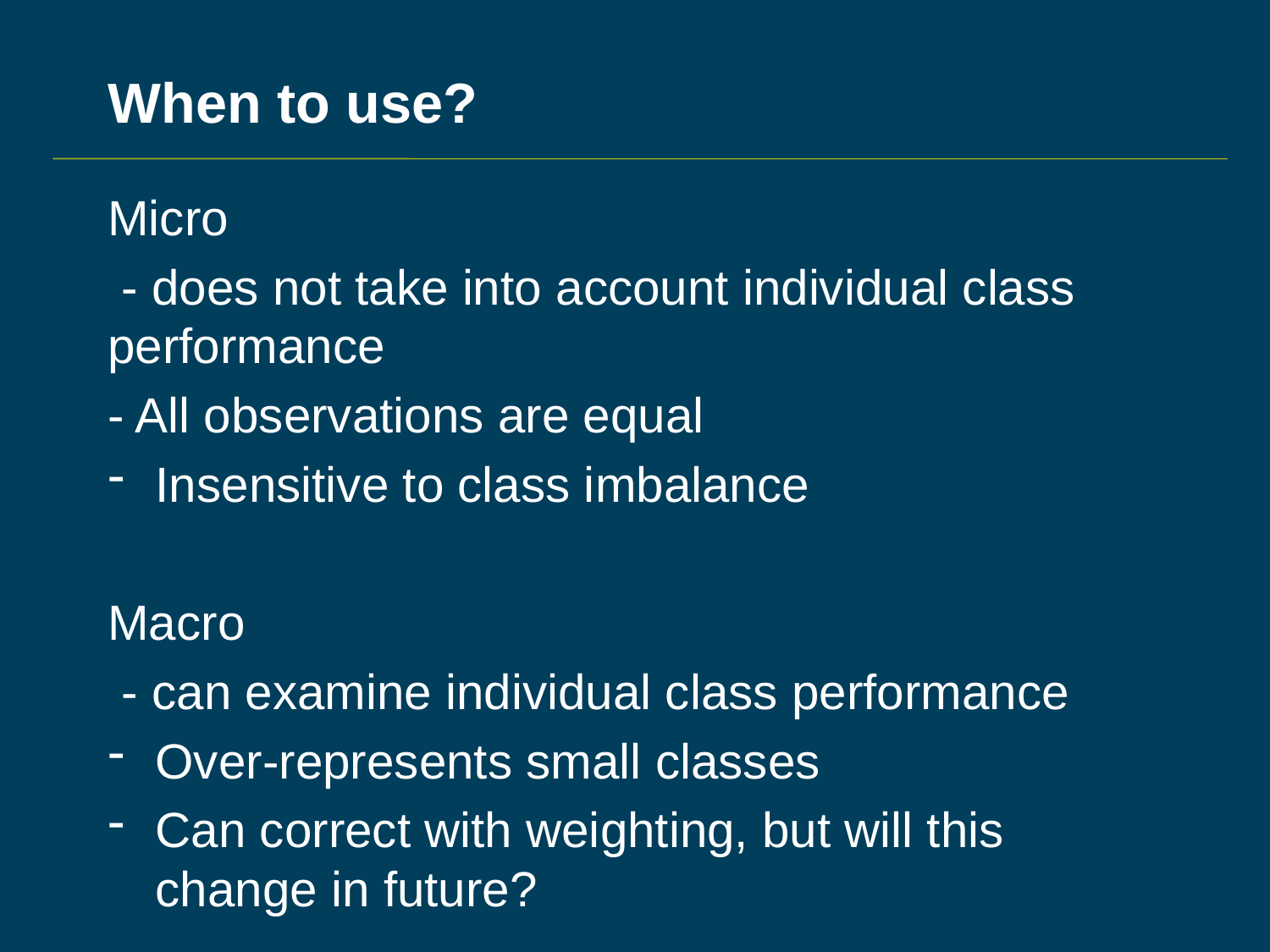

# When to use?
Micro
 - does not take into account individual class performance
- All observations are equal
Insensitive to class imbalance

Macro
 - can examine individual class performance
Over-represents small classes
Can correct with weighting, but will this change in future?